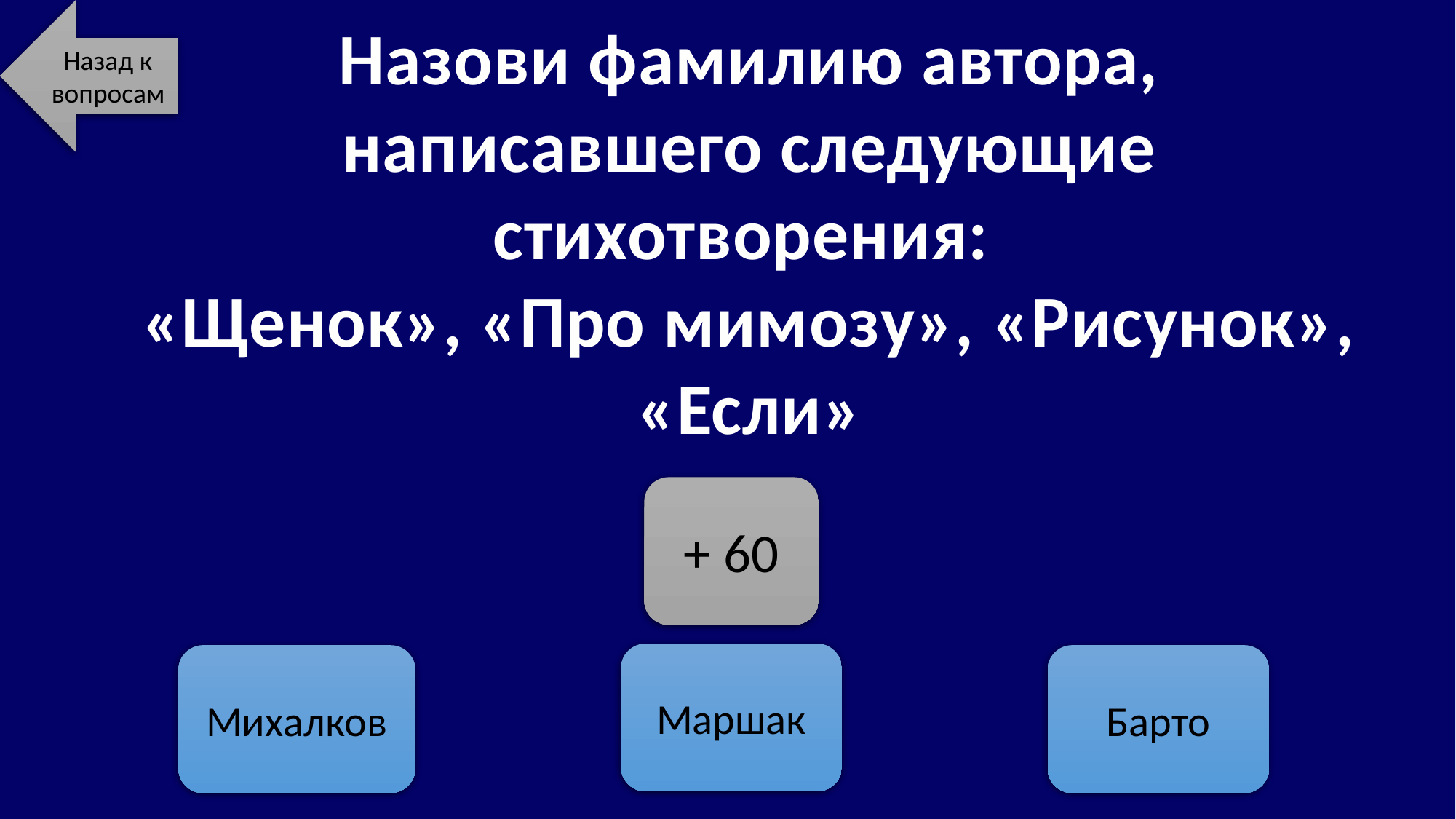

Назад к вопросам
Назови фамилию автора, написавшего следующие стихотворения:
«Щенок», «Про мимозу», «Рисунок», «Если»
+ 60
Маршак
Барто
Михалков